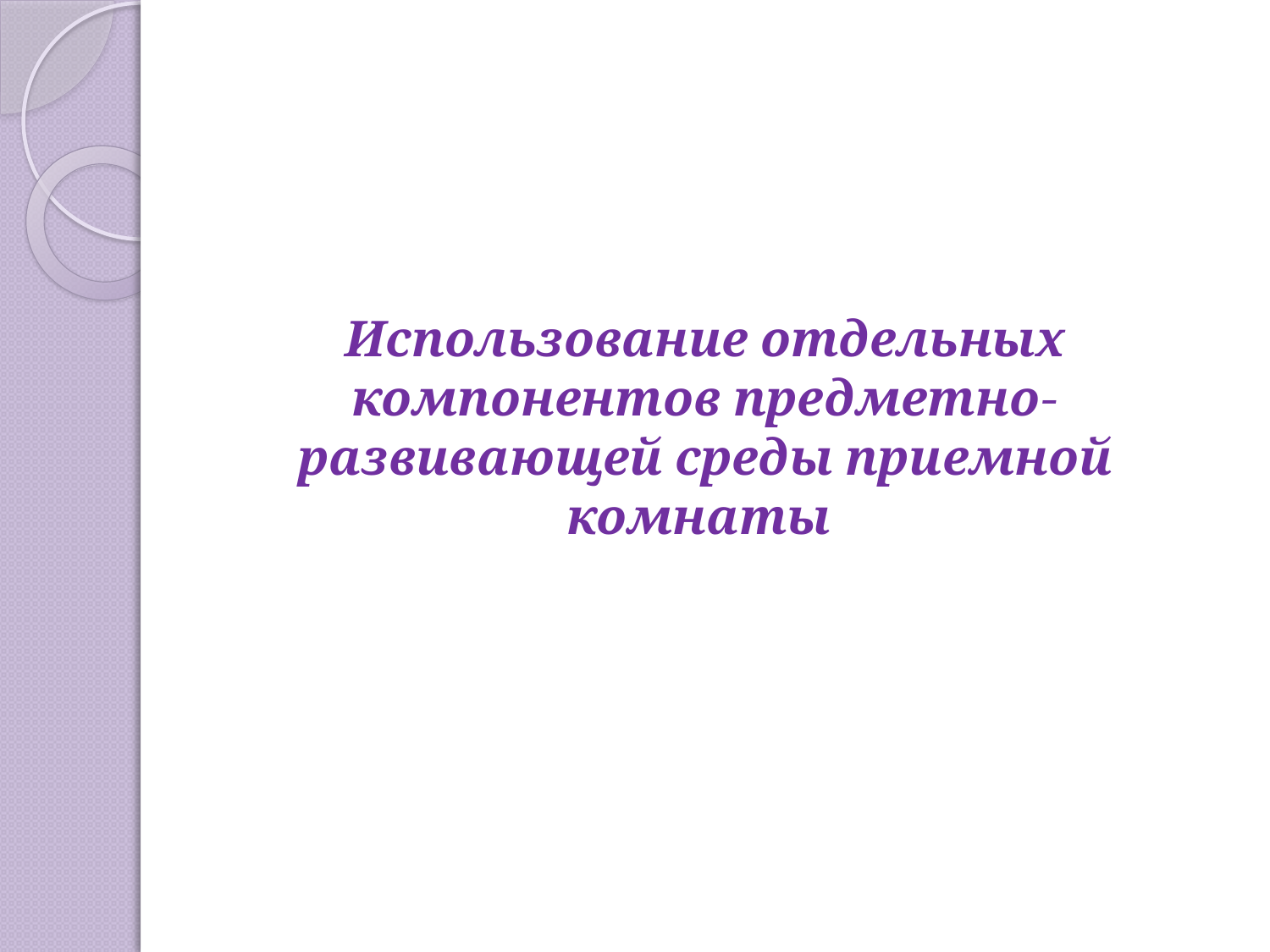

# Использование отдельных компонентов предметно-развивающей среды приемной комнаты